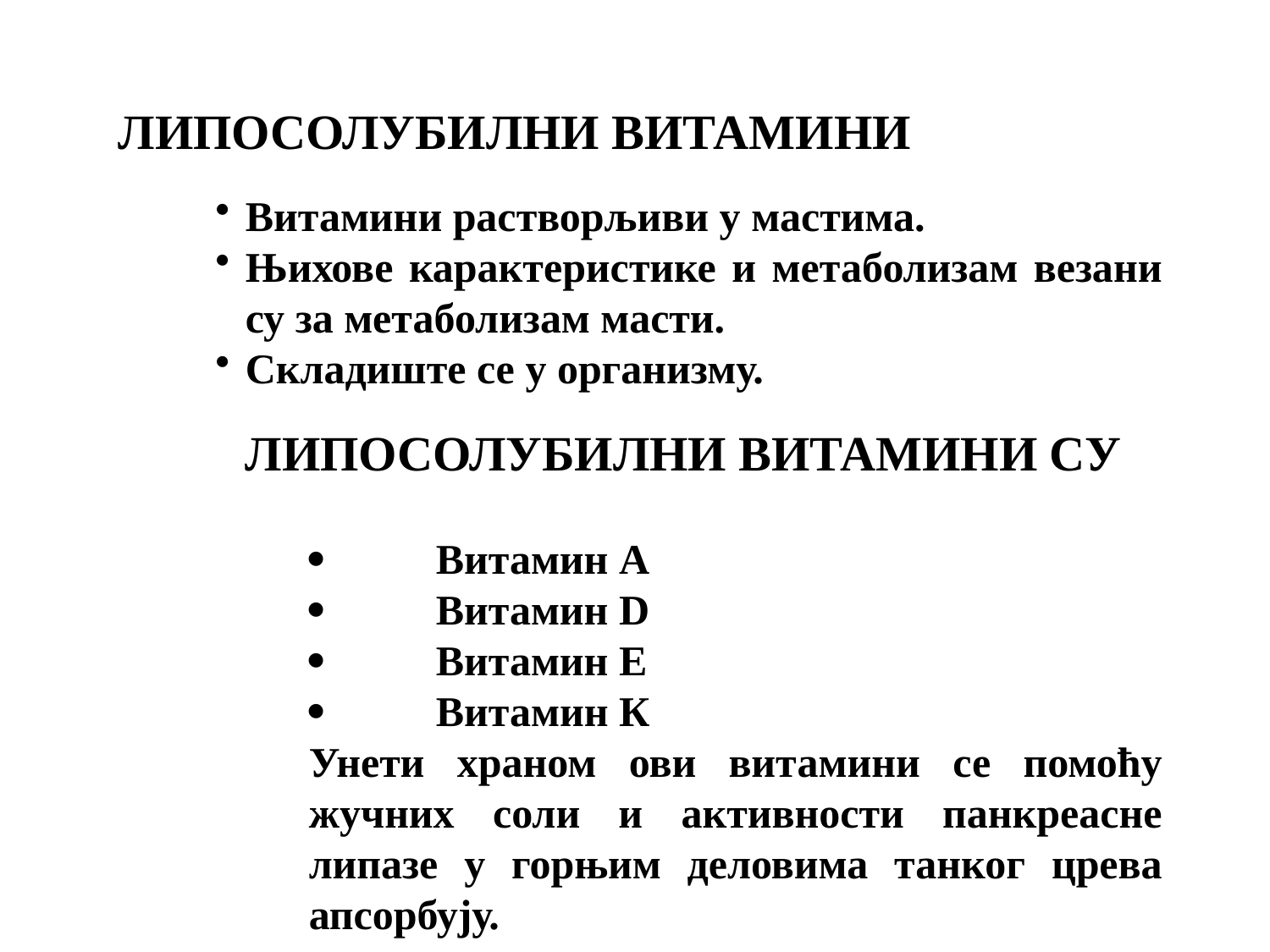

ЛИПОСОЛУБИЛНИ ВИТАМИНИ

Витамини растворљиви у мастима.
Њихове карактеристике и метаболизам везани су за метаболизам масти.
Складиште се у организму.

ЛИПОСОЛУБИЛНИ ВИТАМИНИ СУ

•	Витамин А
•	Витамин D
•	Витамин Е
•	Витамин К
Унети храном ови витамини се помоћу жучних соли и активности панкреасне липазе у горњим деловима танког црева апсорбују.